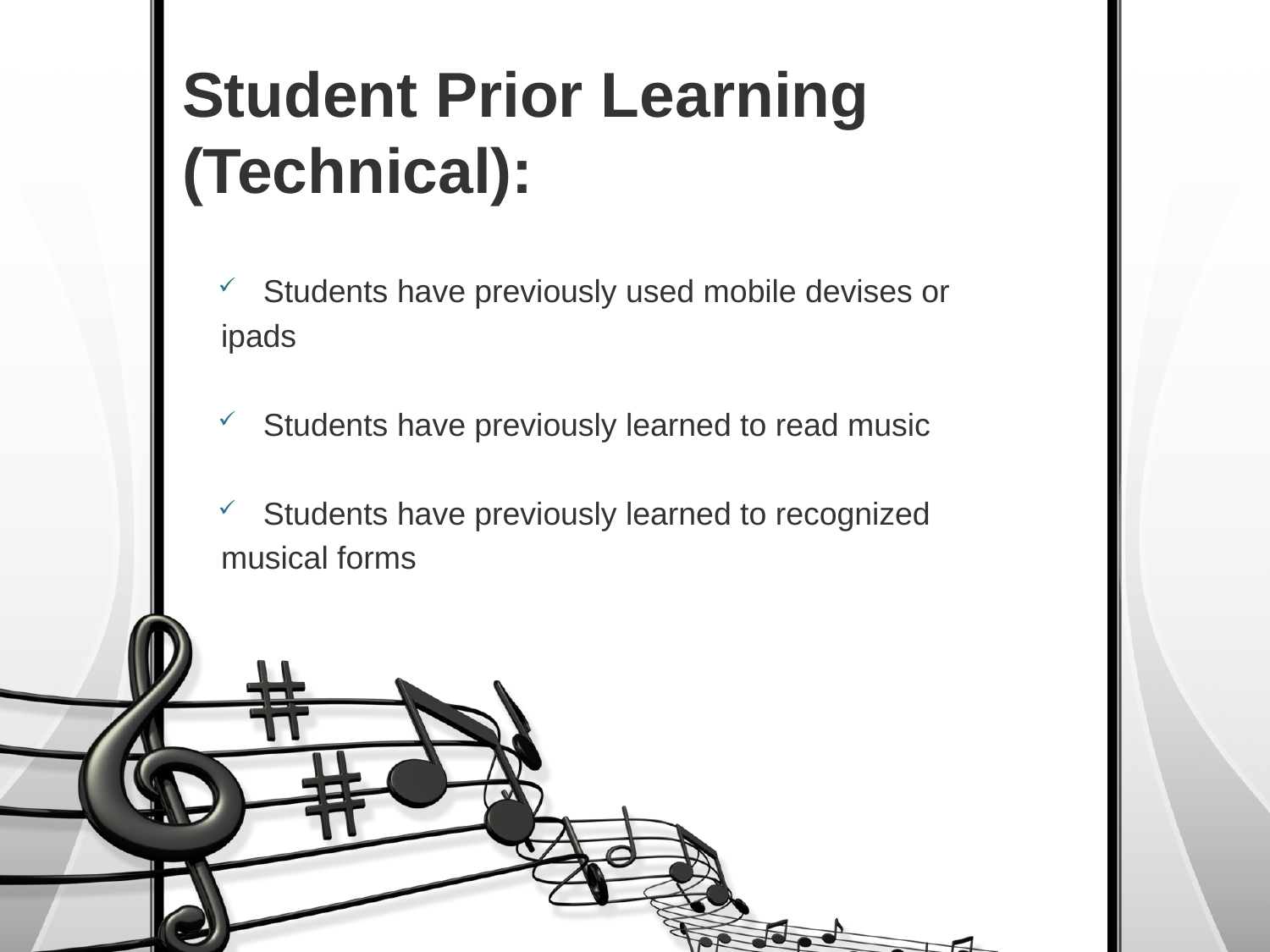

# Student Prior Learning (Technical):
Students have previously used mobile devises or
  ipads

Students have previously learned to read music

Students have previously learned to recognized
  musical forms